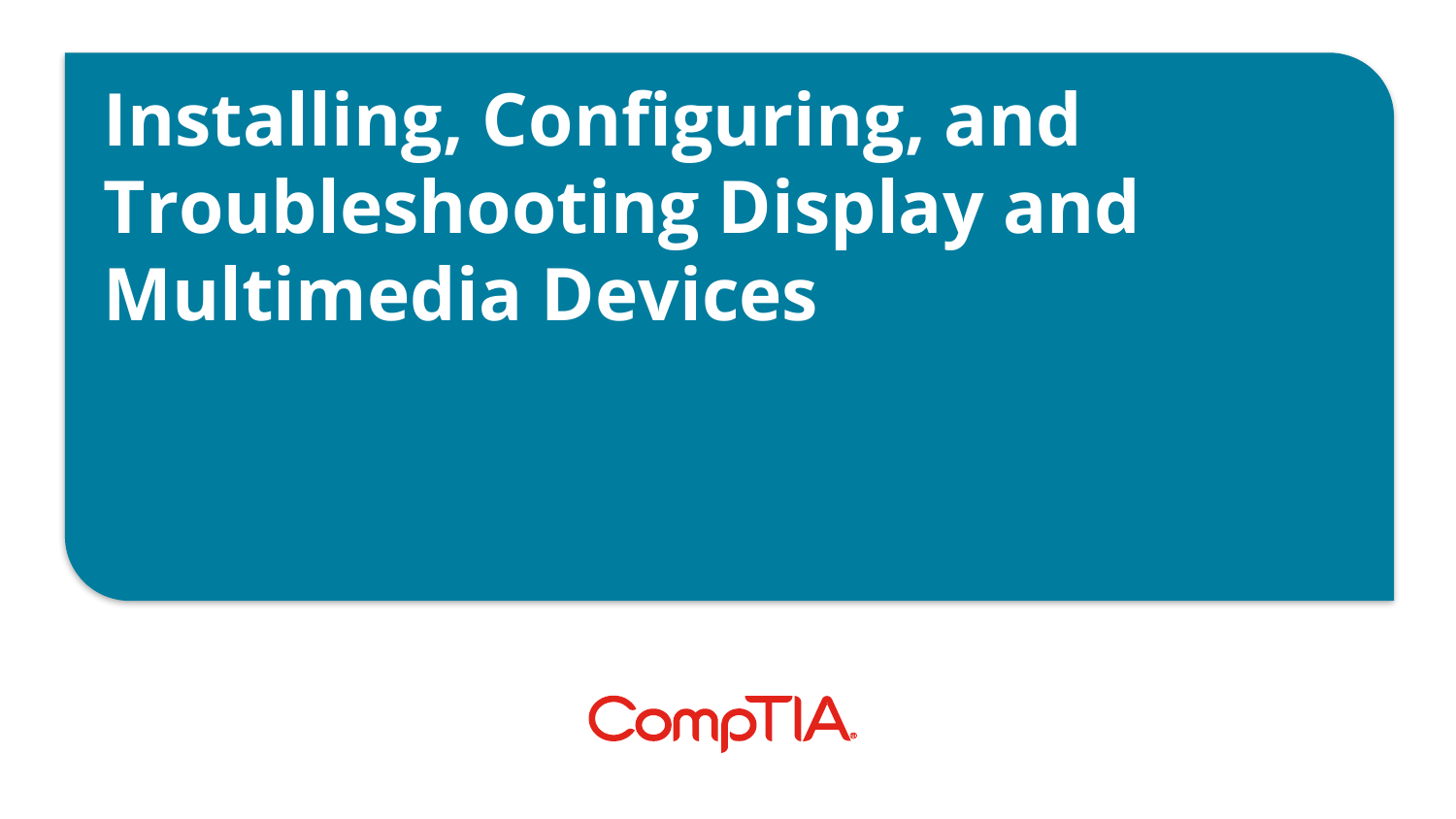

# Installing, Configuring, and Troubleshooting Display and Multimedia Devices